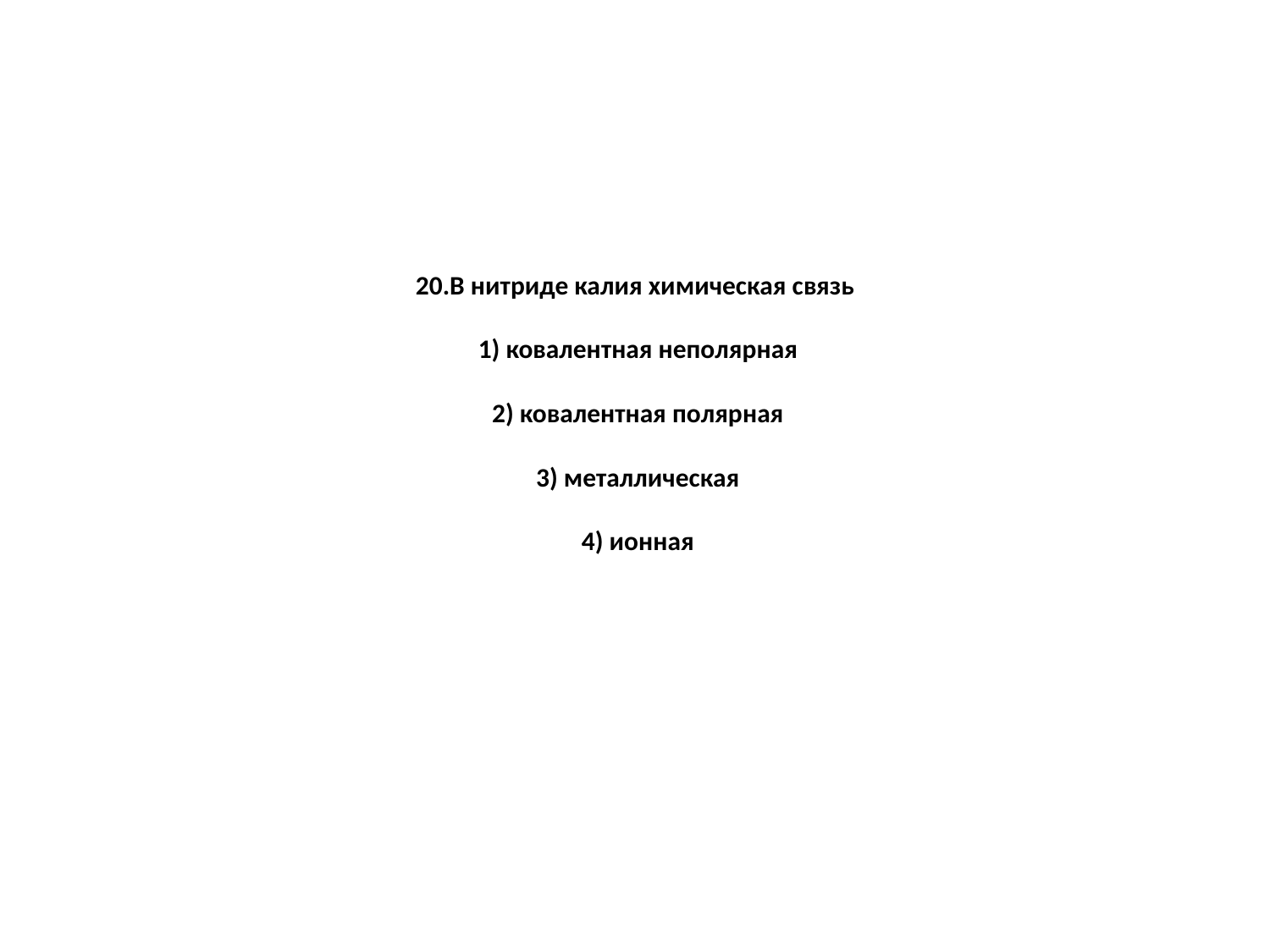

# 20.В нитриде калия химическая связь     1) ковалентная неполярная     2) ковалентная полярная     3) металлическая     4) ионная